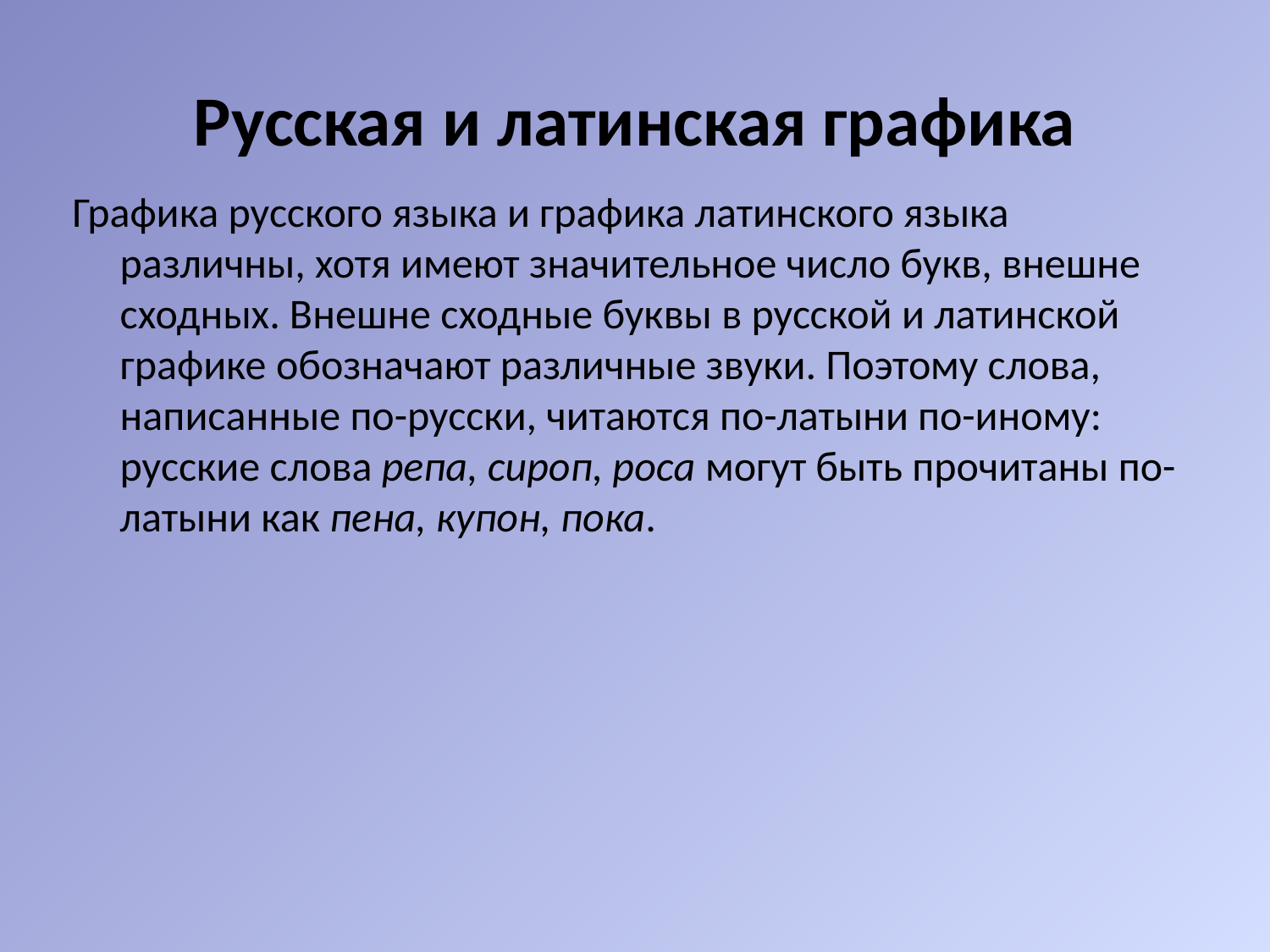

# Русская и латинская графика
Графика русского языка и графика латинского языка различны, хотя имеют значительное число букв, внешне сходных. Внешне сходные буквы в русской и латинской графике обозначают различные звуки. Поэтому слова, написанные по-русски, читаются по-латыни по-иному: русские слова репа, сироп, роса могут быть прочитаны по-латыни как пена, купон, пока.